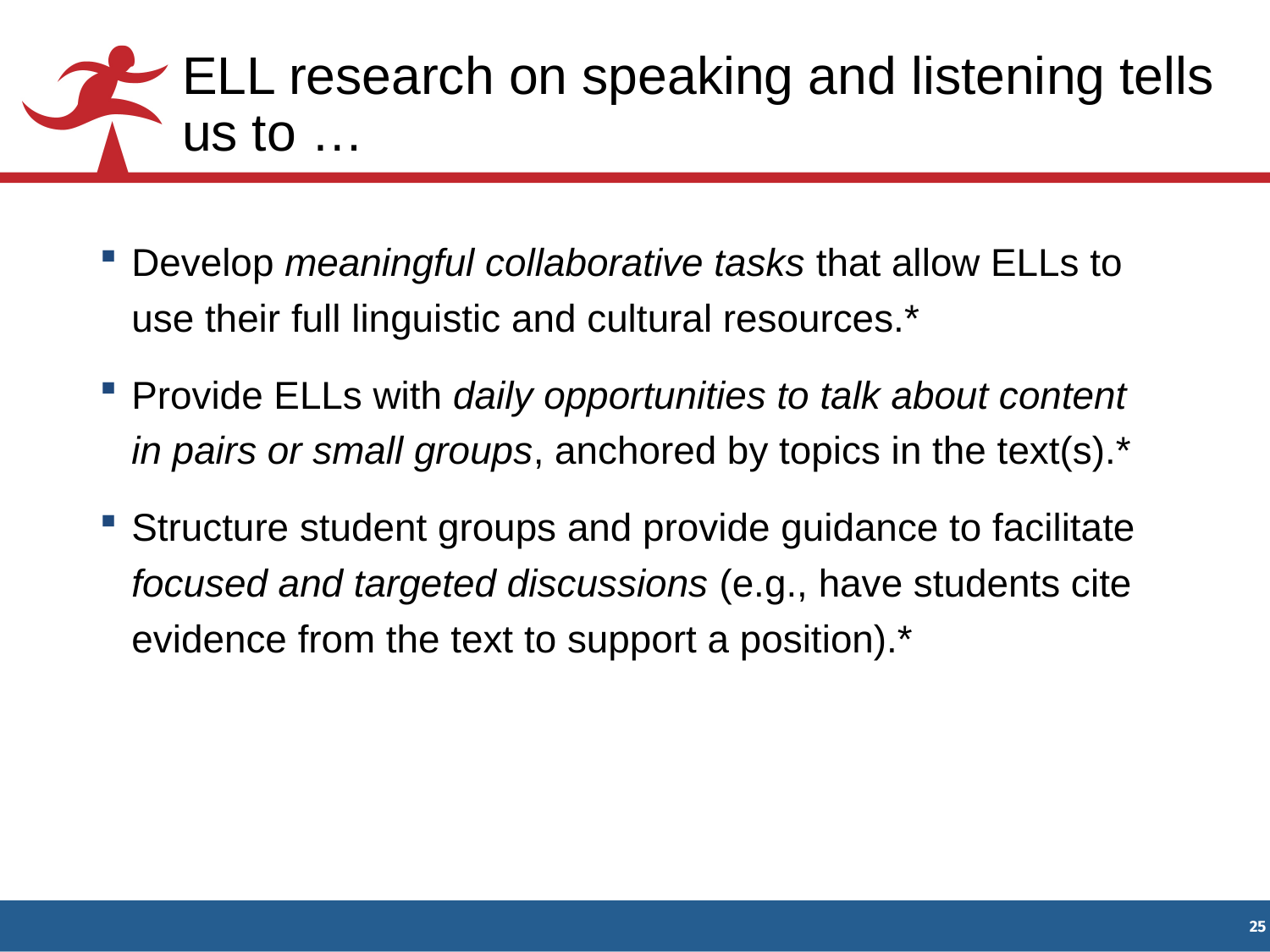

# ELL research on speaking and listening tells us to …
Develop meaningful collaborative tasks that allow ELLs to use their full linguistic and cultural resources.*
Provide ELLs with daily opportunities to talk about content in pairs or small groups, anchored by topics in the text(s).*
Structure student groups and provide guidance to facilitate focused and targeted discussions (e.g., have students cite evidence from the text to support a position).*